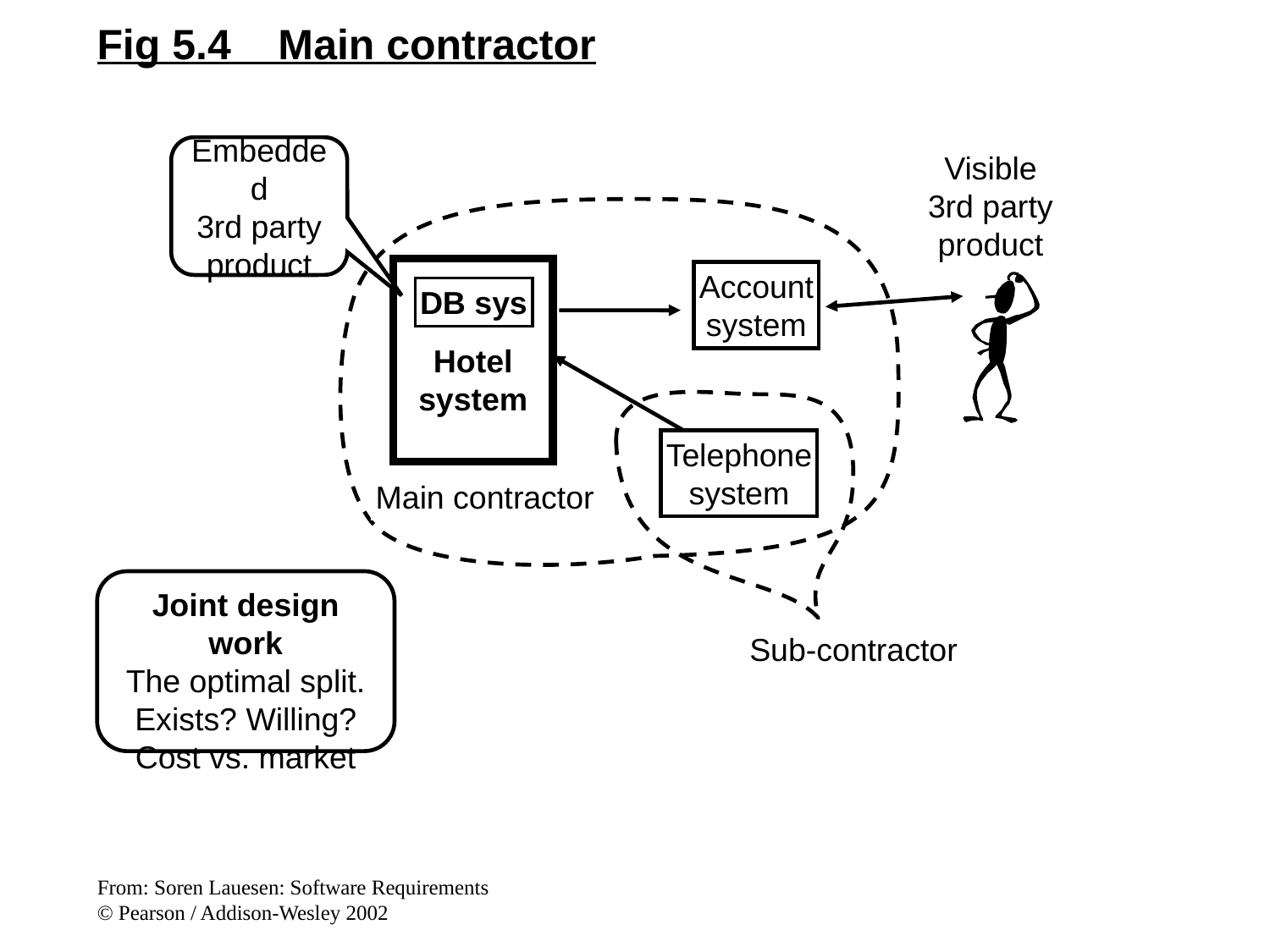

Fig 5.4    Main contractor
Embedded
3rd party
product
Visible
3rd party
product

Hotel
system
Account
system

DB sys

Telephone
system
Main contractor
Joint design work
The optimal split.
Exists? Willing?
Cost vs. market
Sub-contractor
From: Soren Lauesen: Software Requirements
© Pearson / Addison-Wesley 2002